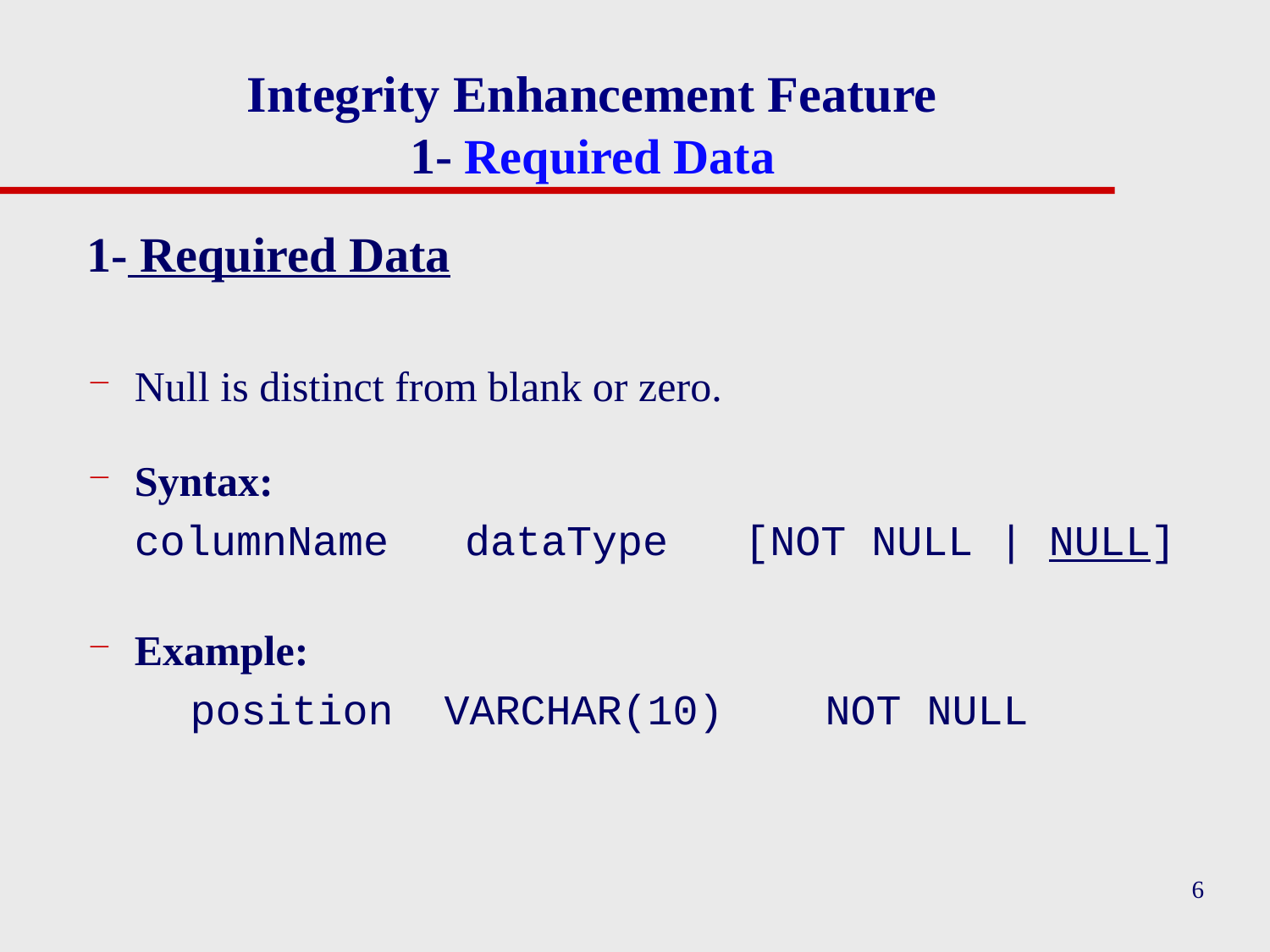

# Integrity Enhancement Feature 1- Required Data
1- Required Data

Null is distinct from blank or zero.
Syntax:
	columnName   dataType   [NOT NULL | NULL]
Example:
	position	VARCHAR(10)	NOT NULL

6